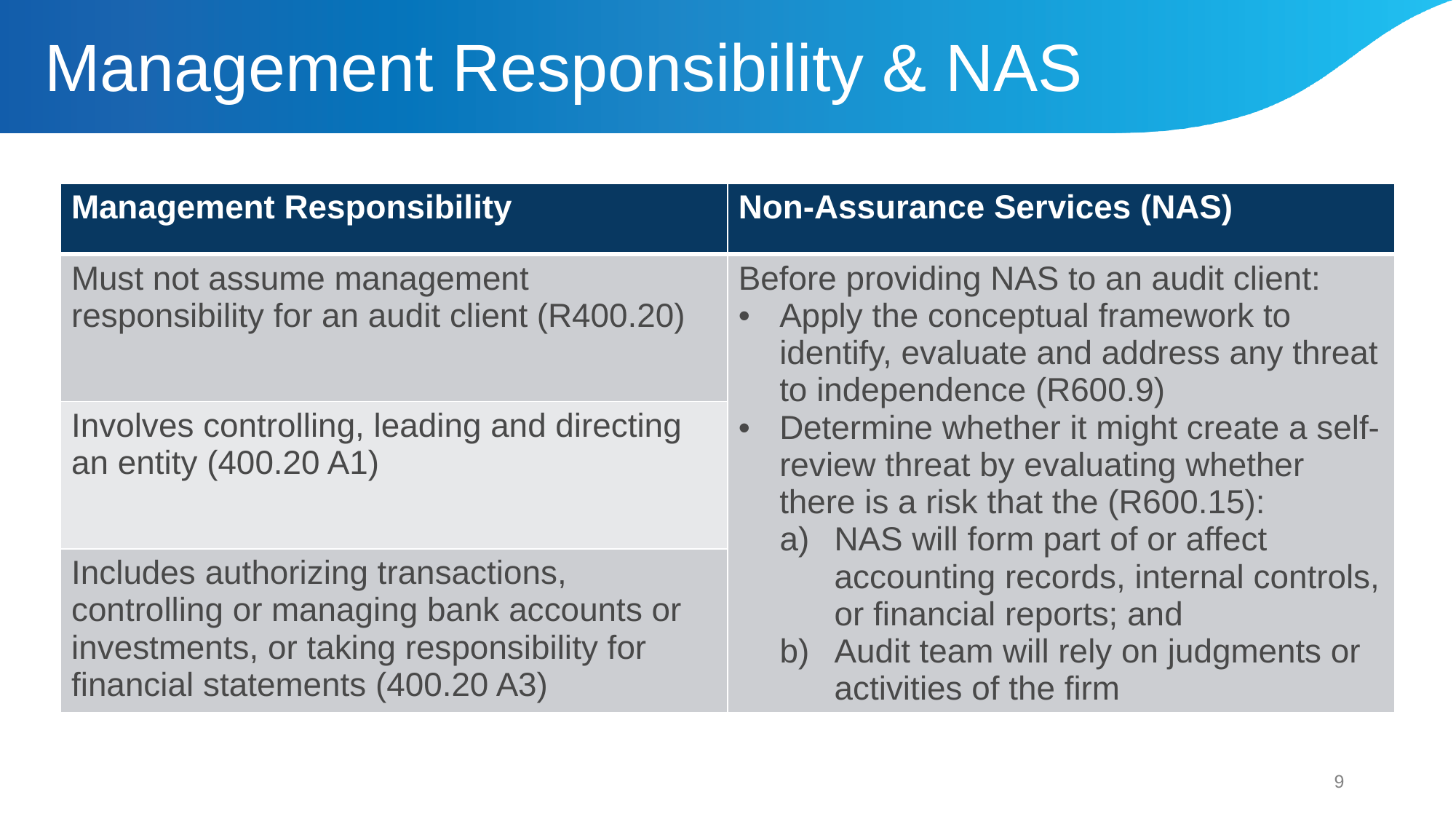

# Management Responsibility & NAS

| Management Responsibility | Non-Assurance Services (NAS) |
| --- | --- |
| Must not assume management responsibility for an audit client (R400.20) | Before providing NAS to an audit client: Apply the conceptual framework to identify, evaluate and address any threat to independence (R600.9) Determine whether it might create a self-review threat by evaluating whether there is a risk that the (R600.15): NAS will form part of or affect accounting records, internal controls, or financial reports; and Audit team will rely on judgments or activities of the firm |
| Involves controlling, leading and directing an entity (400.20 A1) |  |
| Includes authorizing transactions, controlling or managing bank accounts or investments, or taking responsibility for financial statements (400.20 A3) |  |
9